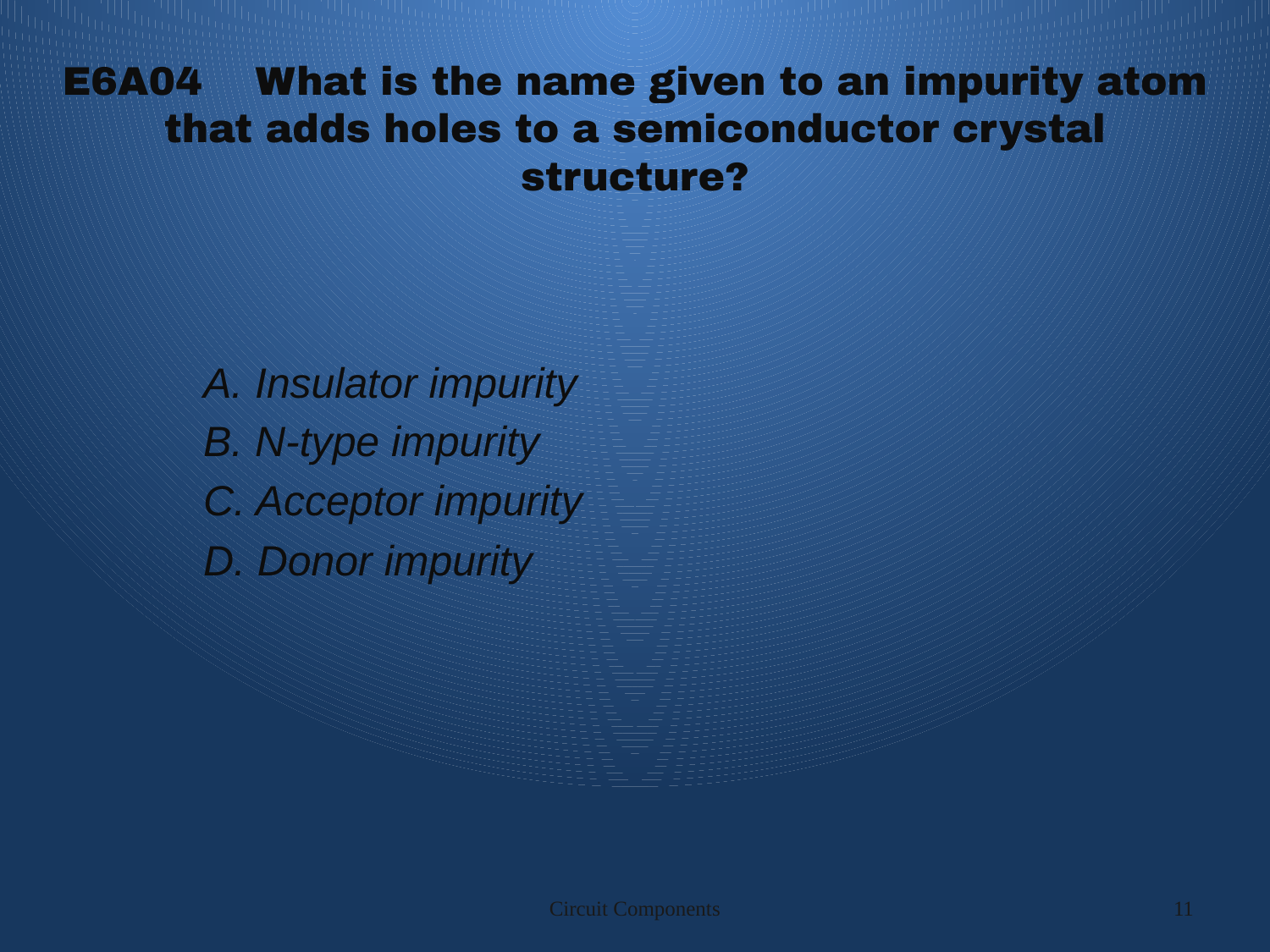

# E6A04    What is the name given to an impurity atom that adds holes to a semiconductor crystal structure?
A. Insulator impurity
B. N-type impurity
C. Acceptor impurity
D. Donor impurity
Circuit Components
11